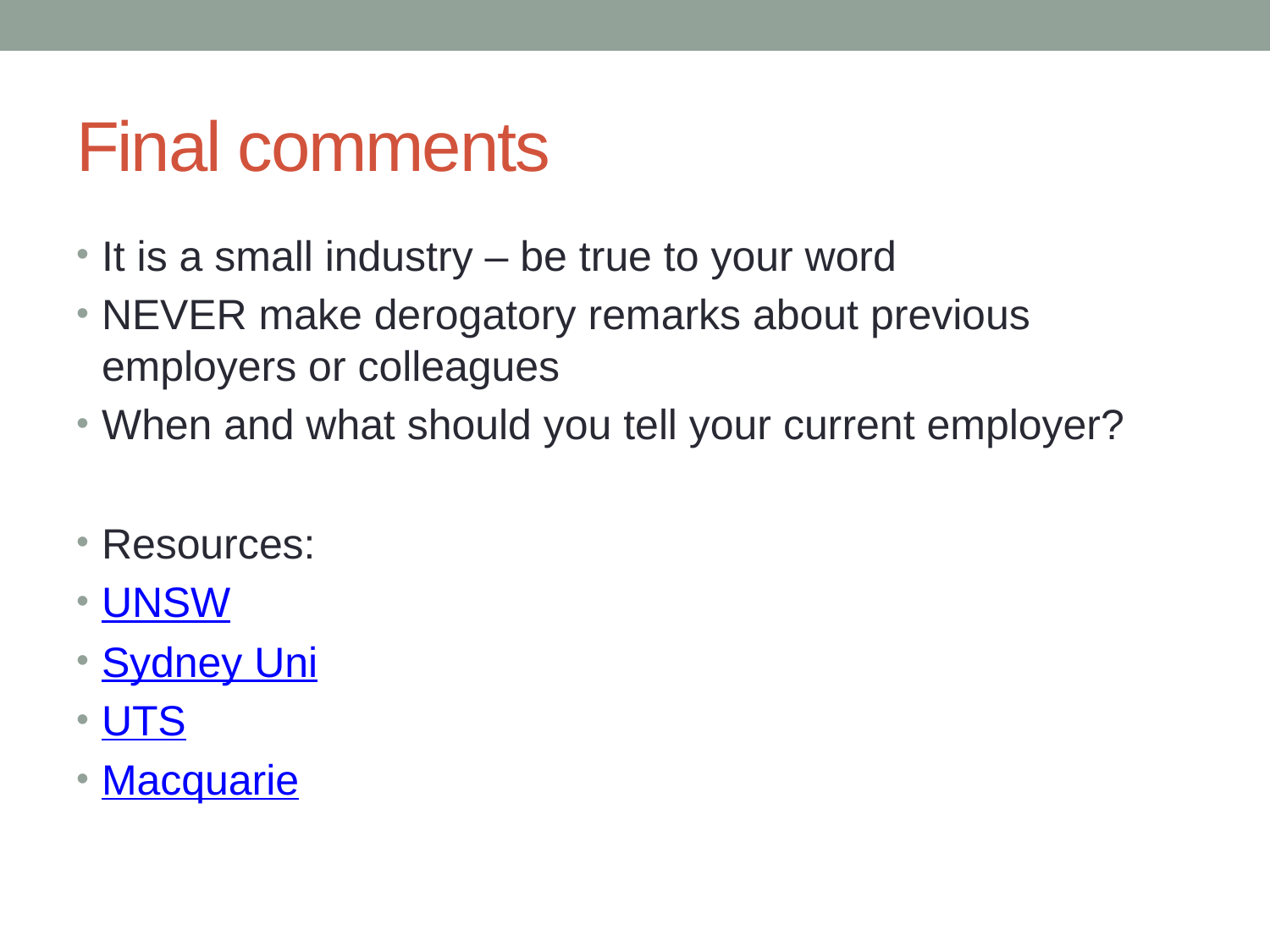

# Final comments
It is a small industry – be true to your word
NEVER make derogatory remarks about previous employers or colleagues
When and what should you tell your current employer?

Resources:
UNSW
Sydney Uni
UTS
Macquarie